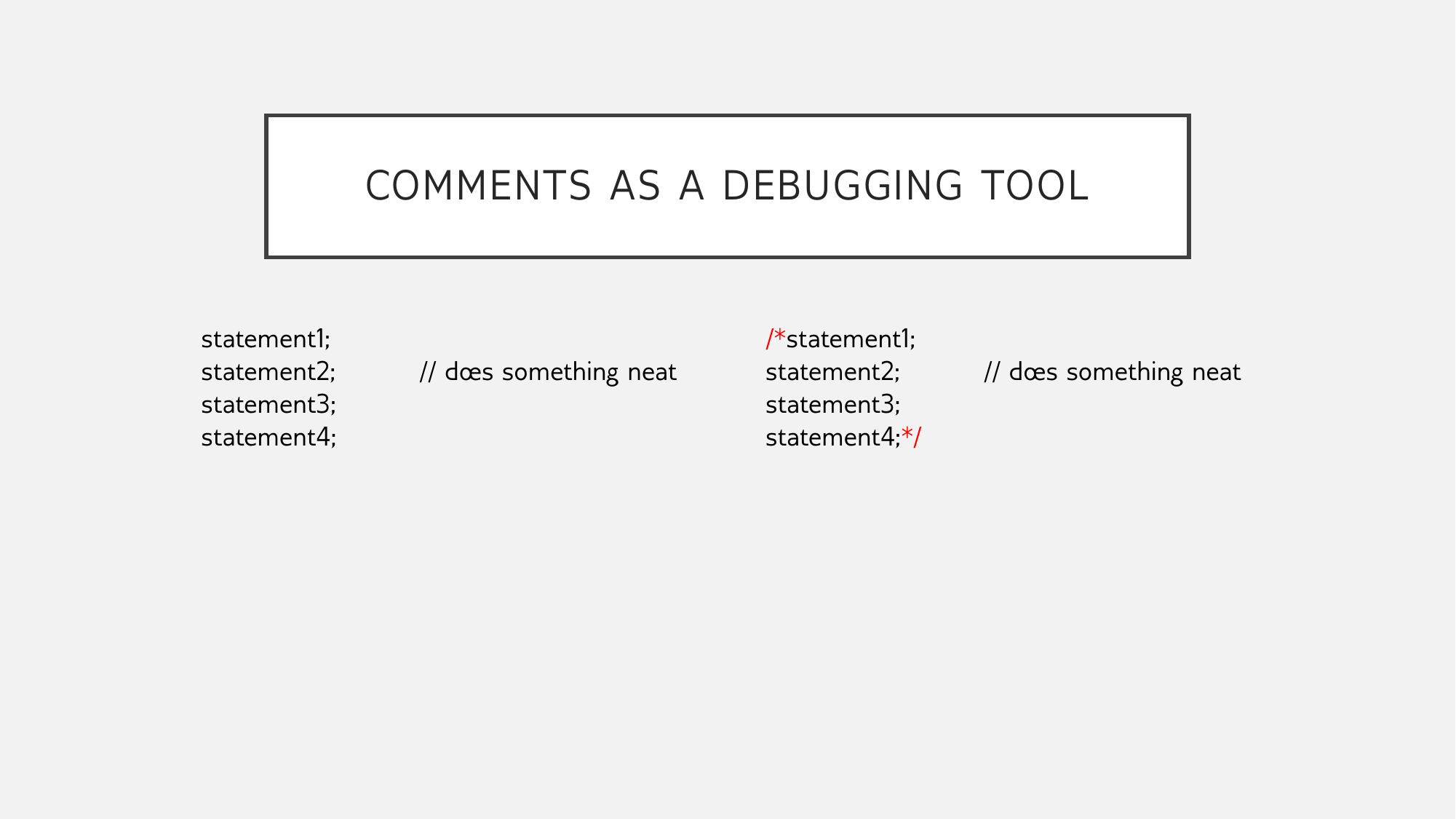

# Comments As a Debugging Tool
/*statement1;
statement2;	// does something neat
statement3;
statement4;*/
statement1;
statement2;	// does something neat
statement3;
statement4;